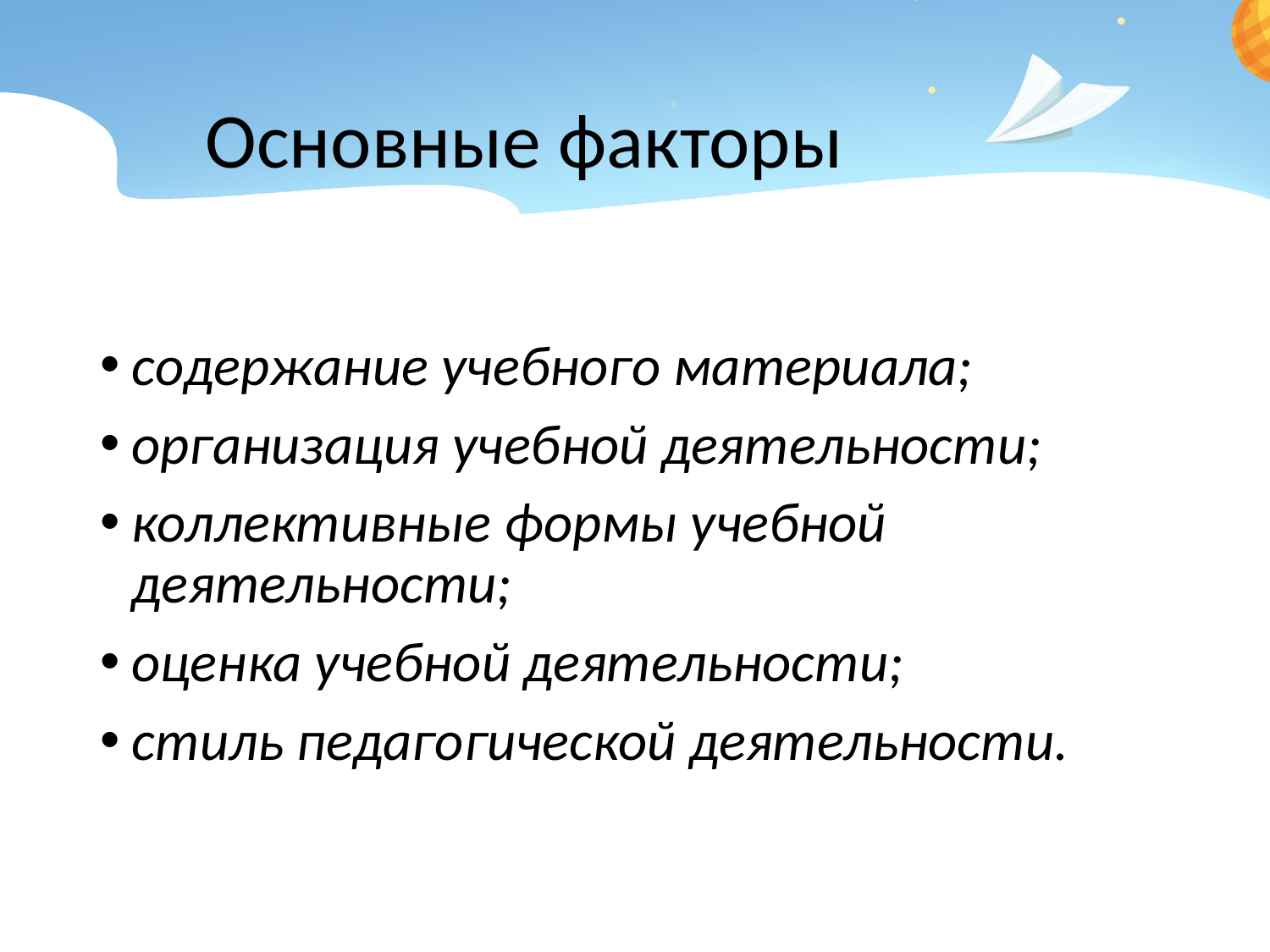

# Основные факторы

содержание учебного материала;
организация учебной деятельности;
коллективные формы учебной деятельности;
оценка учебной деятельности;
стиль педагогической деятельности.